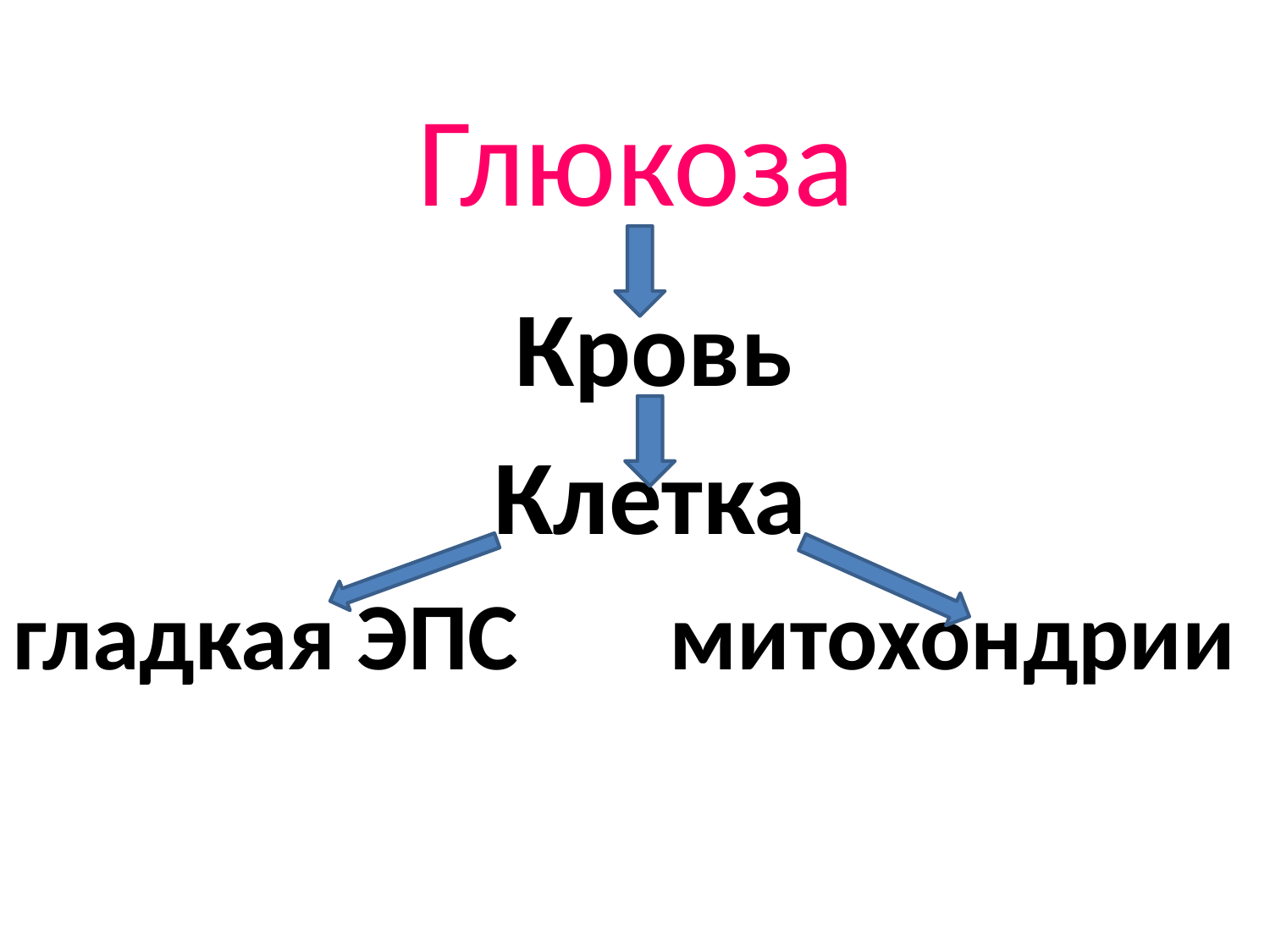

# Глюкоза

                     Кровь
                                     Клетка
гладкая ЭПС       митохондрии